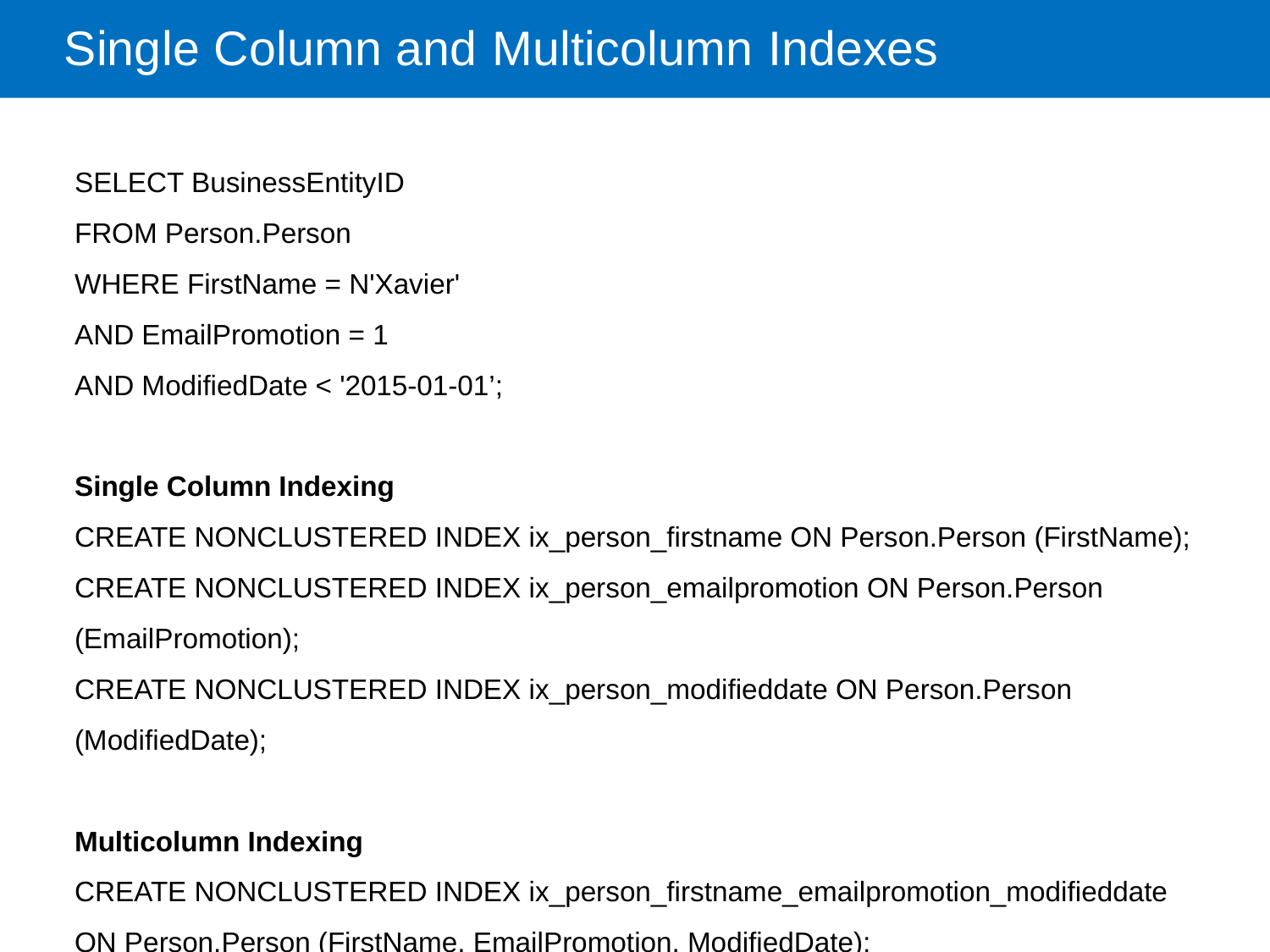

# Single Column and Multicolumn Indexes
SELECT BusinessEntityID
FROM Person.Person
WHERE FirstName = N'Xavier'
AND EmailPromotion = 1
AND ModifiedDate < '2015-01-01’;

Single Column Indexing
CREATE NONCLUSTERED INDEX ix_person_firstname ON Person.Person (FirstName);
CREATE NONCLUSTERED INDEX ix_person_emailpromotion ON Person.Person (EmailPromotion);
CREATE NONCLUSTERED INDEX ix_person_modifieddate ON Person.Person (ModifiedDate);

Multicolumn Indexing
CREATE NONCLUSTERED INDEX ix_person_firstname_emailpromotion_modifieddate
ON Person.Person (FirstName, EmailPromotion, ModifiedDate);